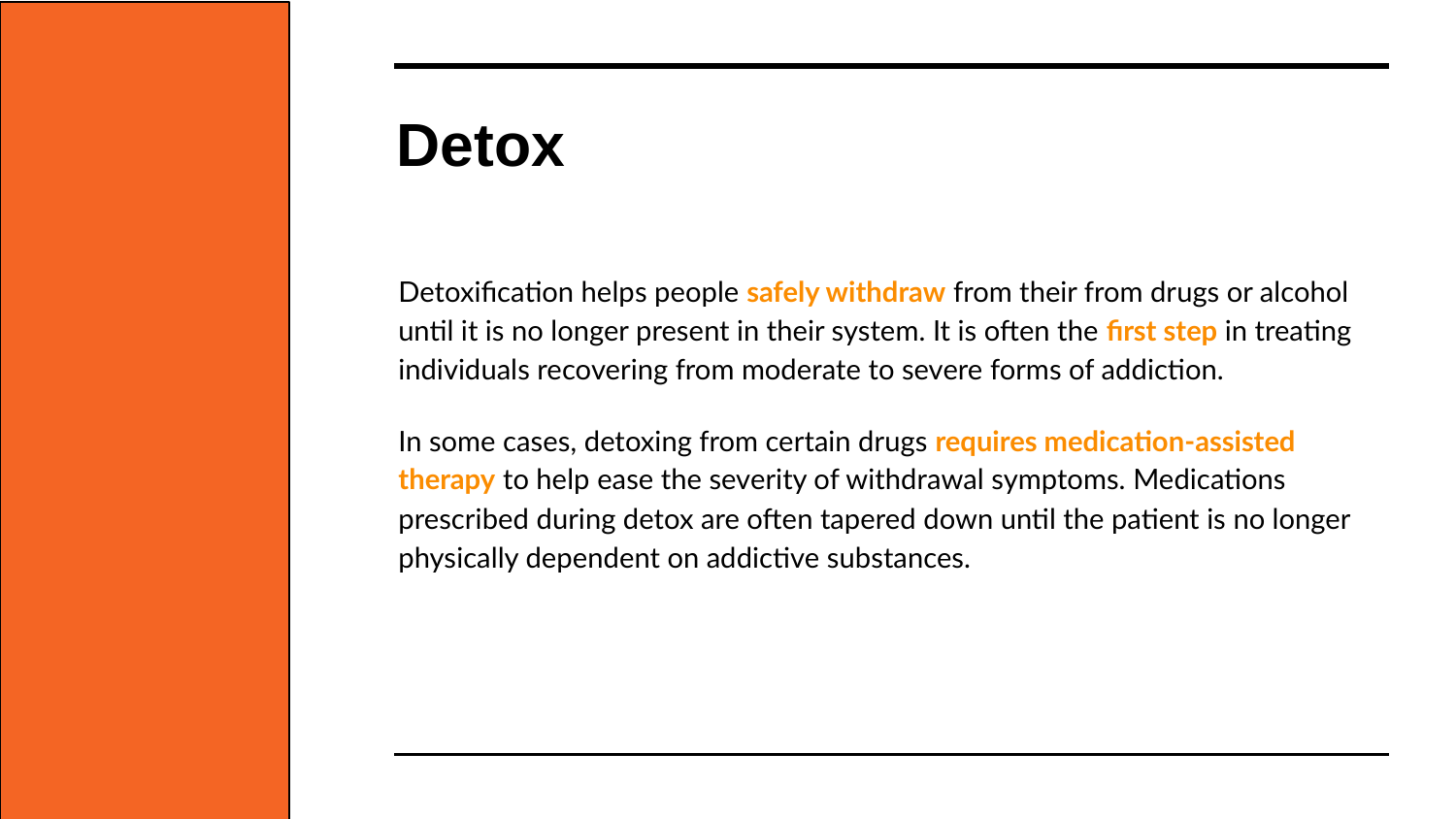

# Detox
Detoxification helps people safely withdraw from their from drugs or alcohol until it is no longer present in their system. It is often the first step in treating individuals recovering from moderate to severe forms of addiction.
In some cases, detoxing from certain drugs requires medication-assisted therapy to help ease the severity of withdrawal symptoms. Medications prescribed during detox are often tapered down until the patient is no longer physically dependent on addictive substances.